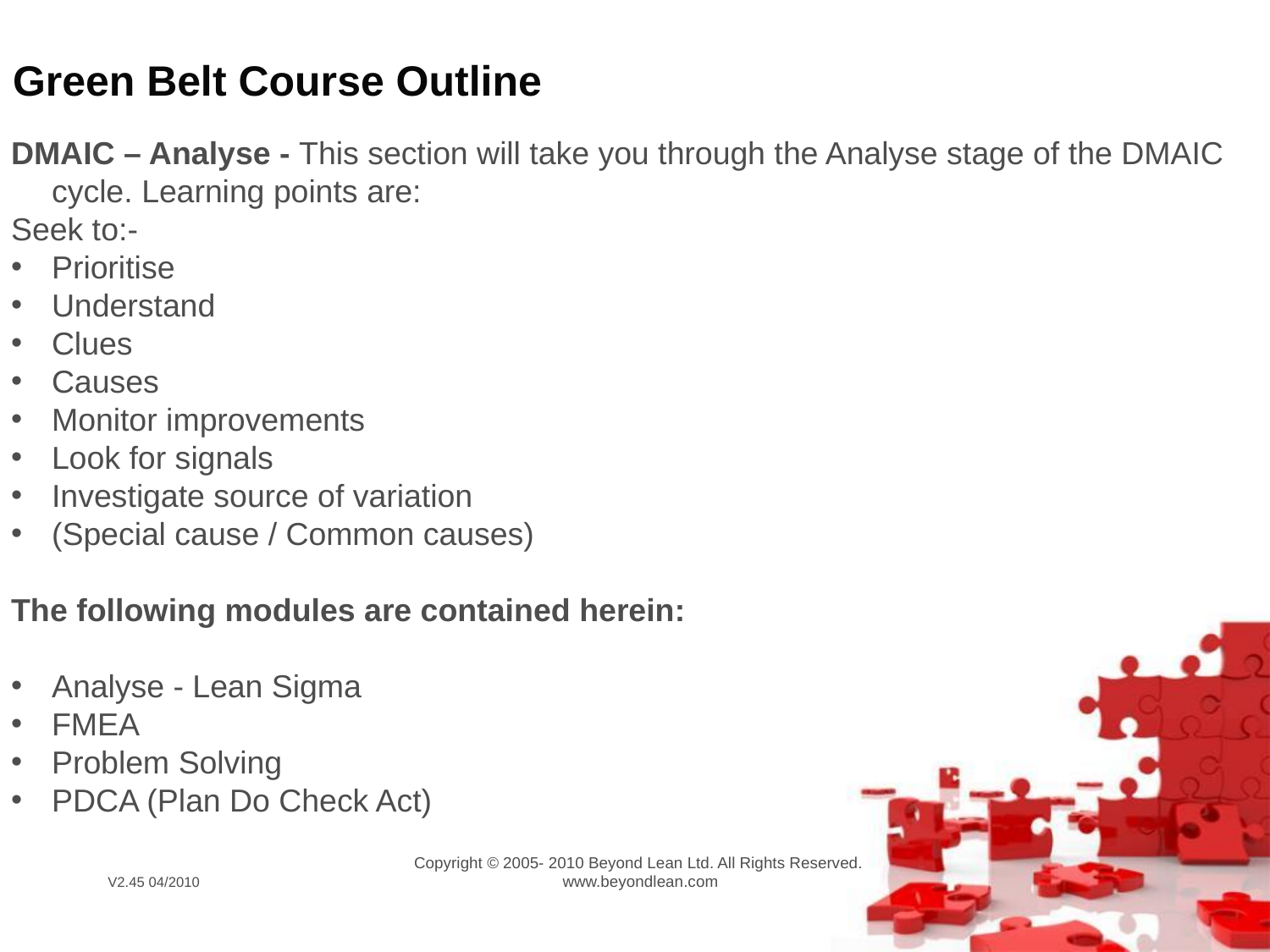

# Green Belt Course Outline
DMAIC – Analyse - This section will take you through the Analyse stage of the DMAIC cycle. Learning points are:
Seek to:-
Prioritise
Understand
Clues
Causes
Monitor improvements
Look for signals
Investigate source of variation
(Special cause / Common causes)

The following modules are contained herein:

Analyse - Lean Sigma
FMEA
Problem Solving
PDCA (Plan Do Check Act)